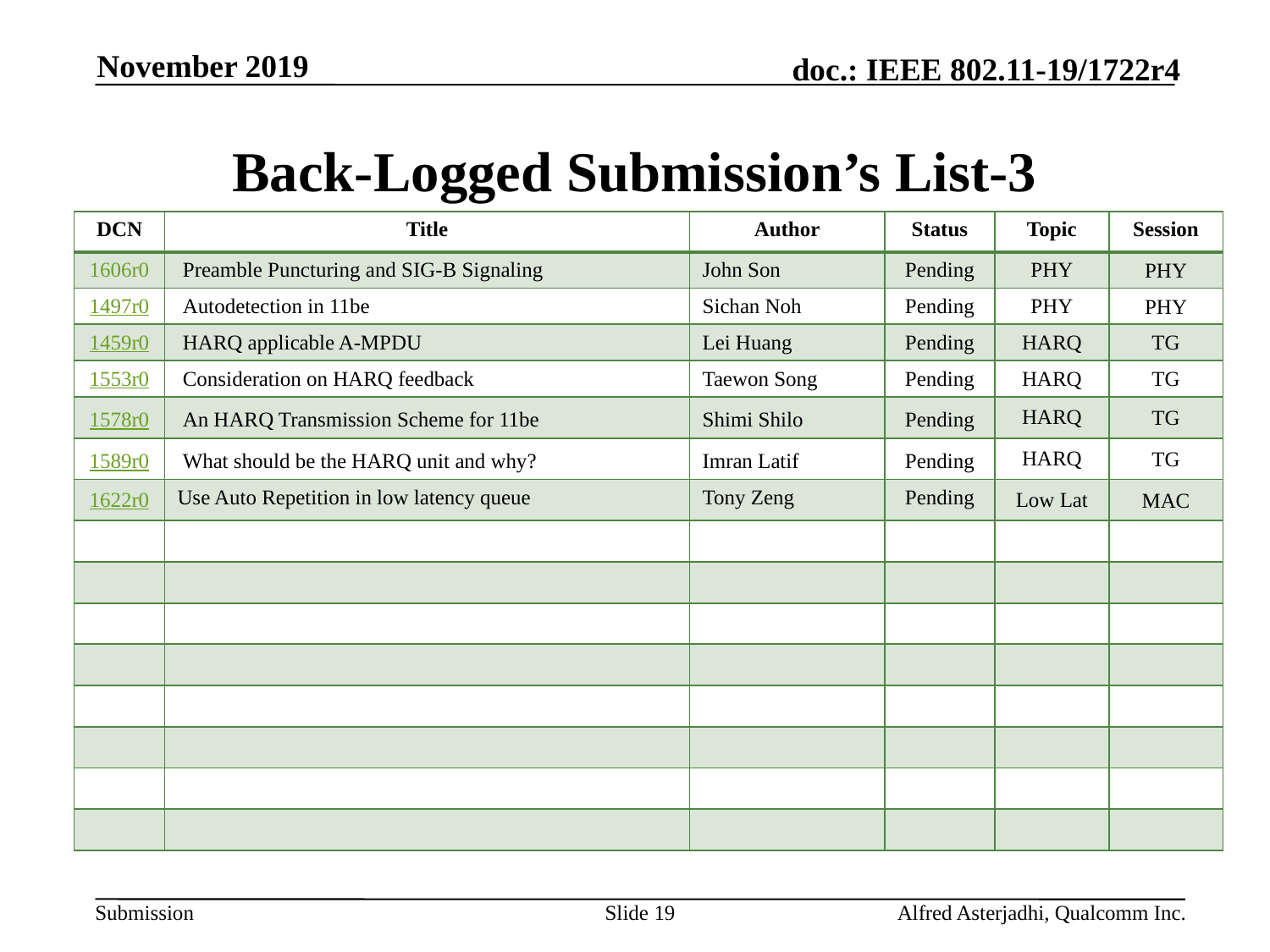

November 2019
# Back-Logged Submission’s List-3
| DCN | Title | Author | Status | Topic | Session |
| --- | --- | --- | --- | --- | --- |
| 1606r0 | Preamble Puncturing and SIG-B Signaling | John Son | Pending | PHY | PHY |
| 1497r0 | Autodetection in 11be | Sichan Noh | Pending | PHY | PHY |
| 1459r0 | HARQ applicable A-MPDU | Lei Huang | Pending | HARQ | TG |
| 1553r0 | Consideration on HARQ feedback | Taewon Song | Pending | HARQ | TG |
| 1578r0 | An HARQ Transmission Scheme for 11be | Shimi Shilo | Pending | HARQ | TG |
| 1589r0 | What should be the HARQ unit and why? | Imran Latif | Pending | HARQ | TG |
| 1622r0 | Use Auto Repetition in low latency queue | Tony Zeng | Pending | Low Lat | MAC |
|  |  |  |  |  |  |
|  |  |  |  |  |  |
|  |  |  |  |  |  |
|  |  |  |  |  |  |
|  |  |  |  |  |  |
|  |  |  |  |  |  |
|  |  |  |  |  |  |
|  |  |  |  |  |  |
Slide 19
Alfred Asterjadhi, Qualcomm Inc.